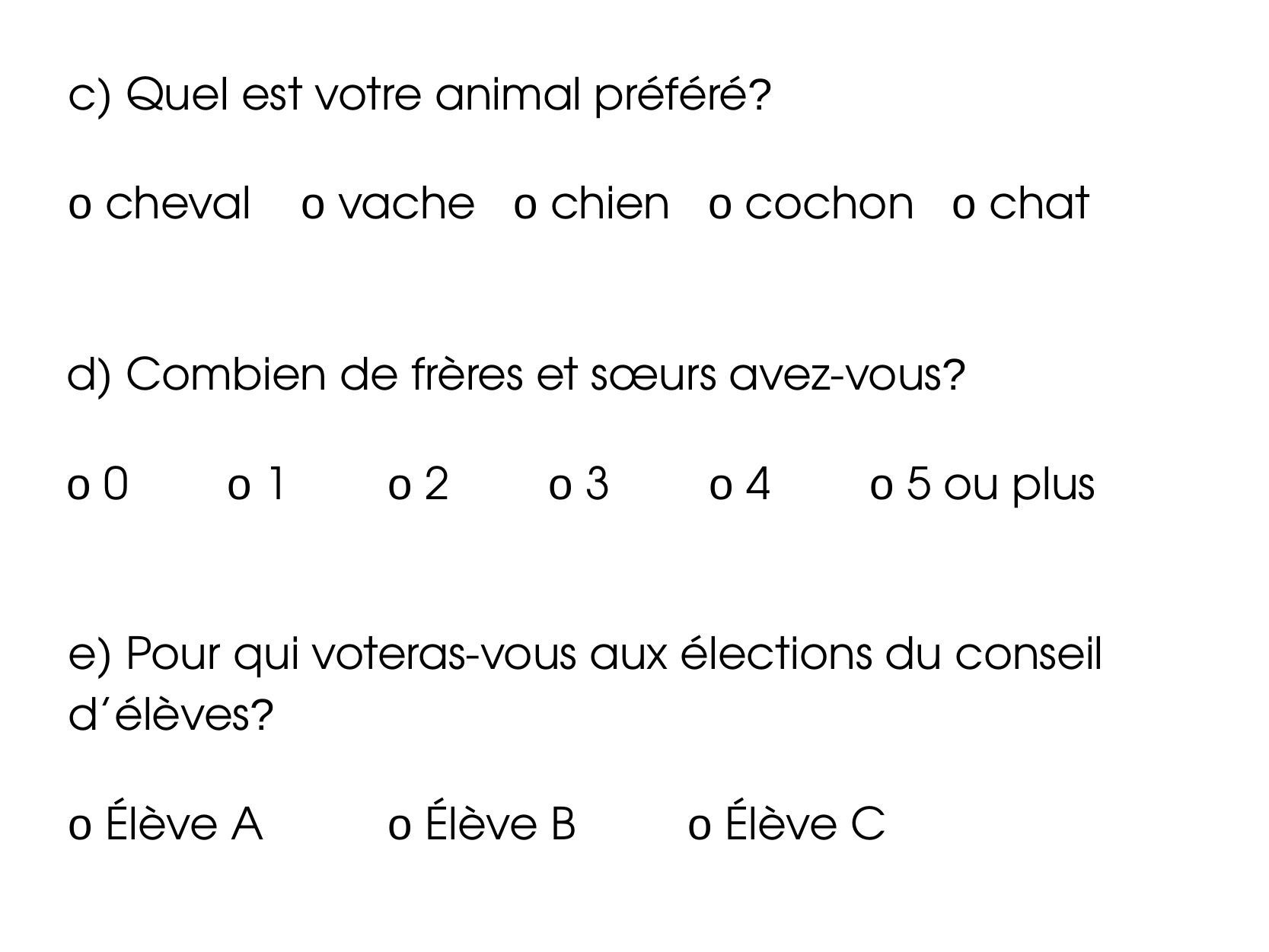

c) Quel est votre animal préféré?

o cheval    o vache   o chien   o cochon   o chat
d) Combien de frères et sœurs avez-vous?

o 0        o 1        o 2        o 3        o 4        o 5 ou plus
e) Pour qui voteras-vous aux élections du conseil d’élèves?

o Élève A          o Élève B         o Élève C